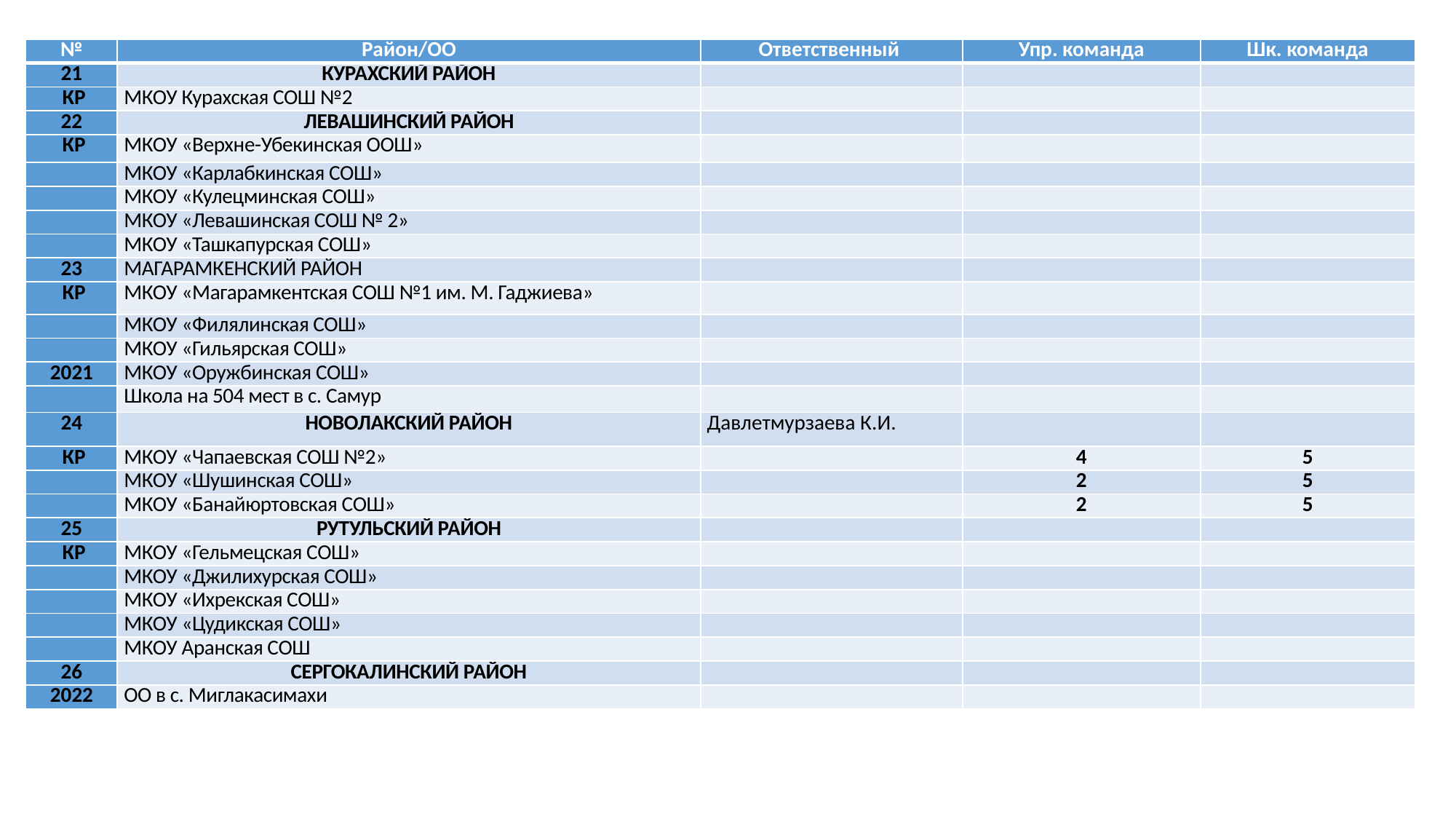

| № | Район/ОО | Ответственный | Упр. команда | Шк. команда |
| --- | --- | --- | --- | --- |
| 21 | КУРАХСКИЙ РАЙОН |  |  |  |
| КР | МКОУ Курахская СОШ №2 |  |  |  |
| 22 | ЛЕВАШИНСКИЙ РАЙОН |  |  |  |
| КР | МКОУ «Верхне-Убекинская ООШ» |  |  |  |
|  | МКОУ «Карлабкинская СОШ» |  |  |  |
|  | МКОУ «Кулецминская СОШ» |  |  |  |
|  | МКОУ «Левашинская СОШ № 2» |  |  |  |
|  | МКОУ «Ташкапурская СОШ» |  |  |  |
| 23 | МАГАРАМКЕНСКИЙ РАЙОН |  |  |  |
| КР | МКОУ «Магарамкентская СОШ №1 им. М. Гаджиева» |  |  |  |
|  | МКОУ «Филялинская СОШ» |  |  |  |
|  | МКОУ «Гильярская СОШ» |  |  |  |
| 2021 | МКОУ «Оружбинская СОШ» |  |  |  |
|  | Школа на 504 мест в с. Самур |  |  |  |
| 24 | НОВОЛАКСКИЙ РАЙОН | Давлетмурзаева К.И. |  |  |
| КР | МКОУ «Чапаевская СОШ №2» |  | 4 | 5 |
|  | МКОУ «Шушинская СОШ» |  | 2 | 5 |
|  | МКОУ «Банайюртовская СОШ» |  | 2 | 5 |
| 25 | РУТУЛЬСКИЙ РАЙОН |  |  |  |
| КР | МКОУ «Гельмецская СОШ» |  |  |  |
|  | МКОУ «Джилихурская СОШ» |  |  |  |
|  | МКОУ «Ихрекская СОШ» |  |  |  |
|  | МКОУ «Цудикская СОШ» |  |  |  |
|  | МКОУ Аранская СОШ |  |  |  |
| 26 | СЕРГОКАЛИНСКИЙ РАЙОН |  |  |  |
| 2022 | ОО в с. Миглакасимахи |  |  |  |